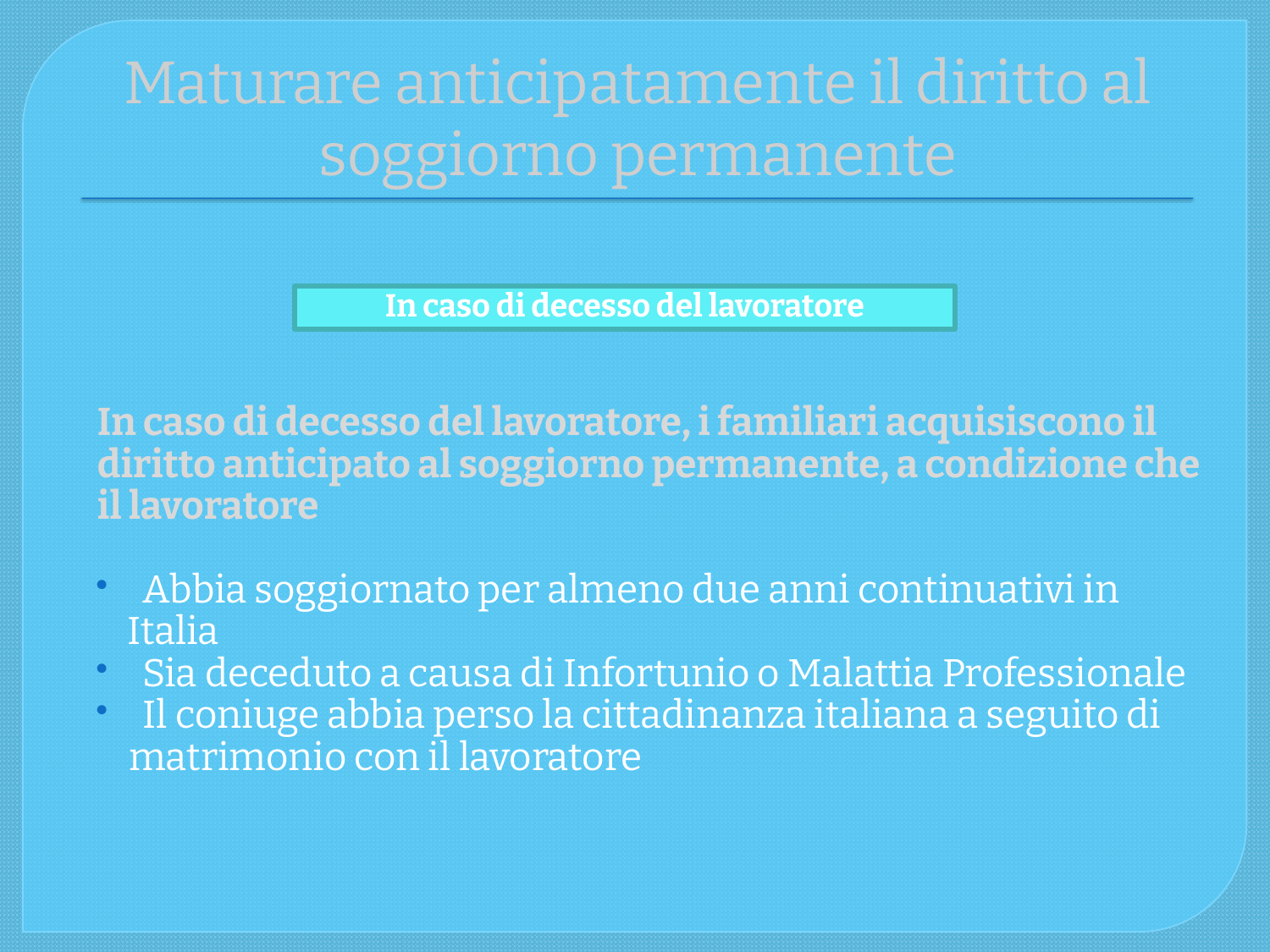

# Maturare anticipatamente il diritto al soggiorno permanente
In caso di decesso del lavoratore
In caso di decesso del lavoratore, i familiari acquisiscono il diritto anticipato al soggiorno permanente, a condizione che il lavoratore

  Abbia soggiornato per almeno due anni continuativi in     Italia
  Sia deceduto a causa di Infortunio o Malattia Professionale
  Il coniuge abbia perso la cittadinanza italiana a seguito di
    matrimonio con il lavoratore